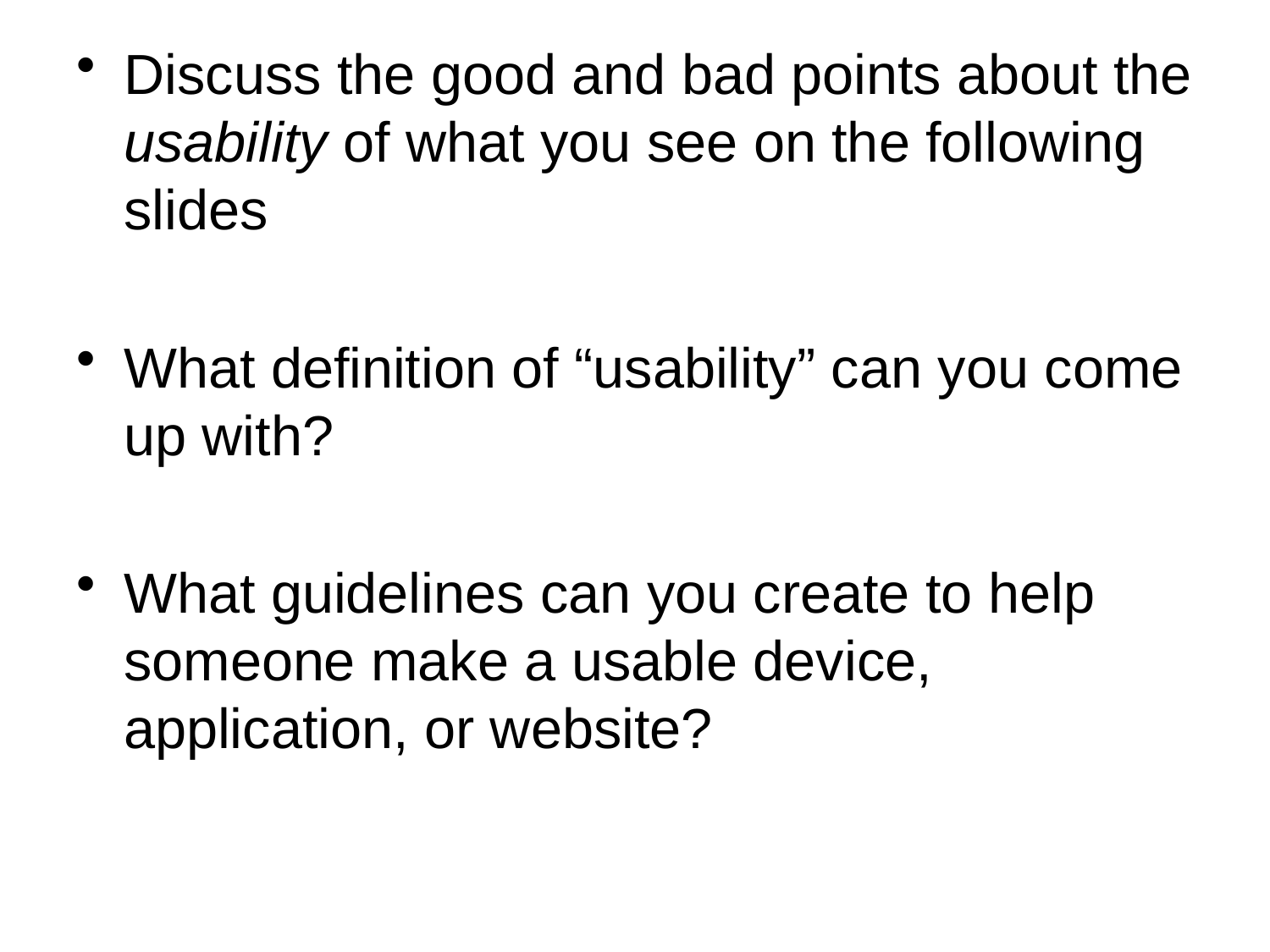

Discuss the good and bad points about the usability of what you see on the following slides

What definition of “usability” can you come up with?

What guidelines can you create to help someone make a usable device, application, or website?